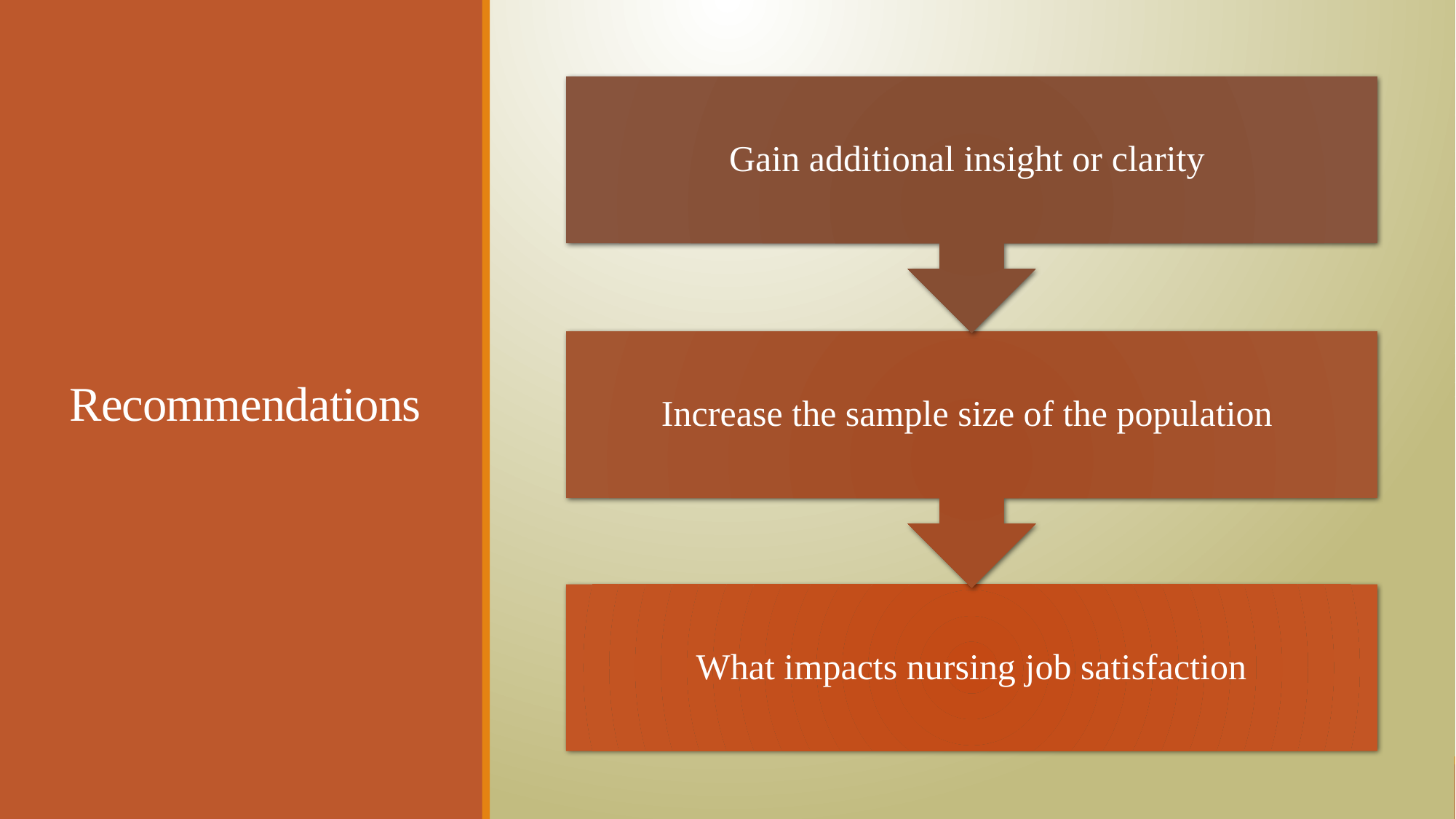

# Recommendations
What impacts nursing job satisfaction
Increase the sample size of the population
Gain additional insight or clarity